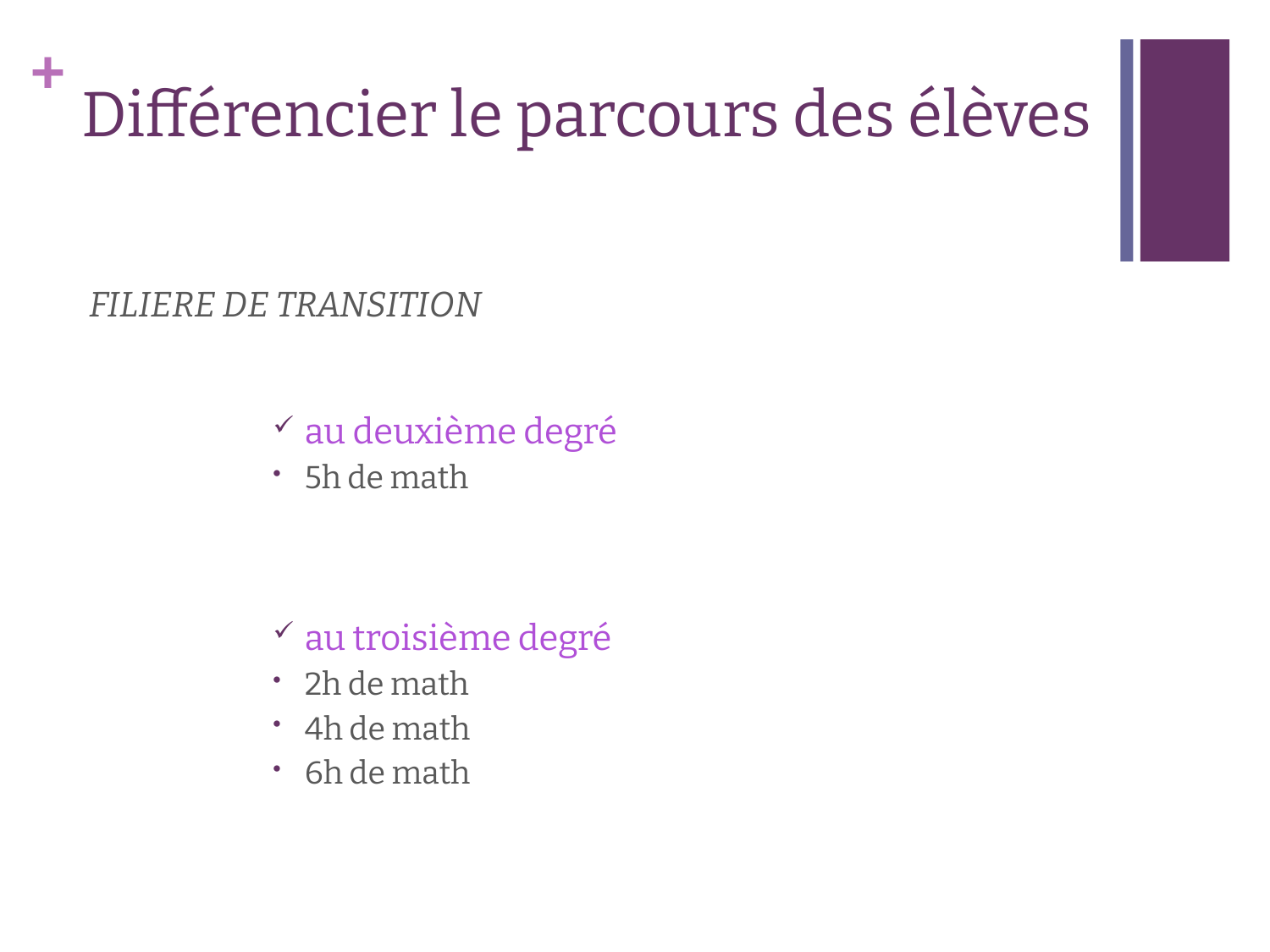

# Différencier le parcours des élèves
 FILIERE DE TRANSITION

au deuxième degré
5h de math

au troisième degré
2h de math
4h de math
6h de math